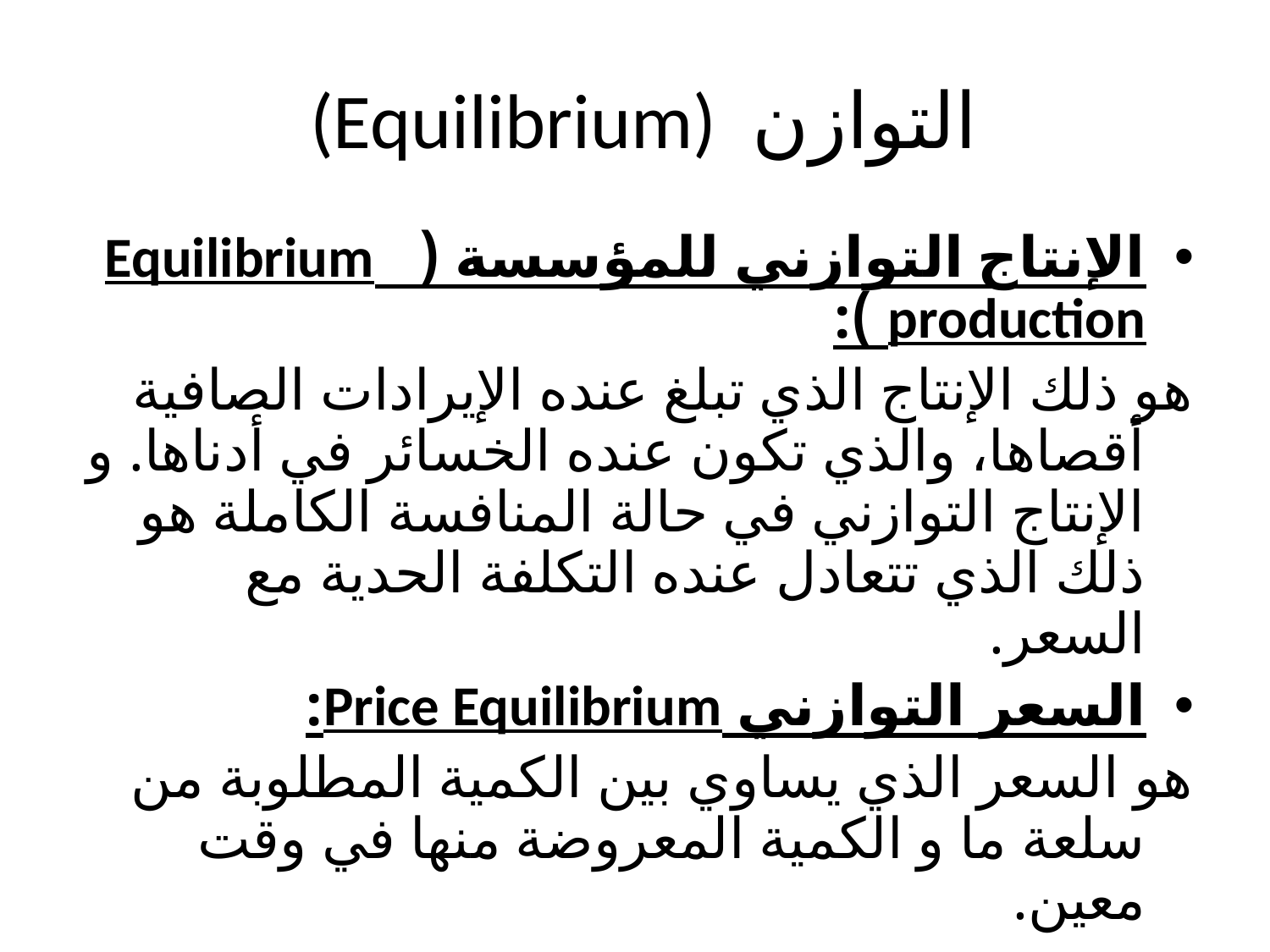

# (Equilibrium)  التوازن
الإنتاج التوازني للمؤسسة (   Equilibrium production ):
	هو ذلك الإنتاج الذي تبلغ عنده الإيرادات الصافية أقصاها، والذي تكون عنده الخسائر في أدناها. و الإنتاج التوازني في حالة المنافسة الكاملة هو ذلك الذي تتعادل عنده التكلفة الحدية مع السعر.
السعر التوازني Price Equilibrium:
	هو السعر الذي يساوي بين الكمية المطلوبة من سلعة ما و الكمية المعروضة منها في وقت معين.